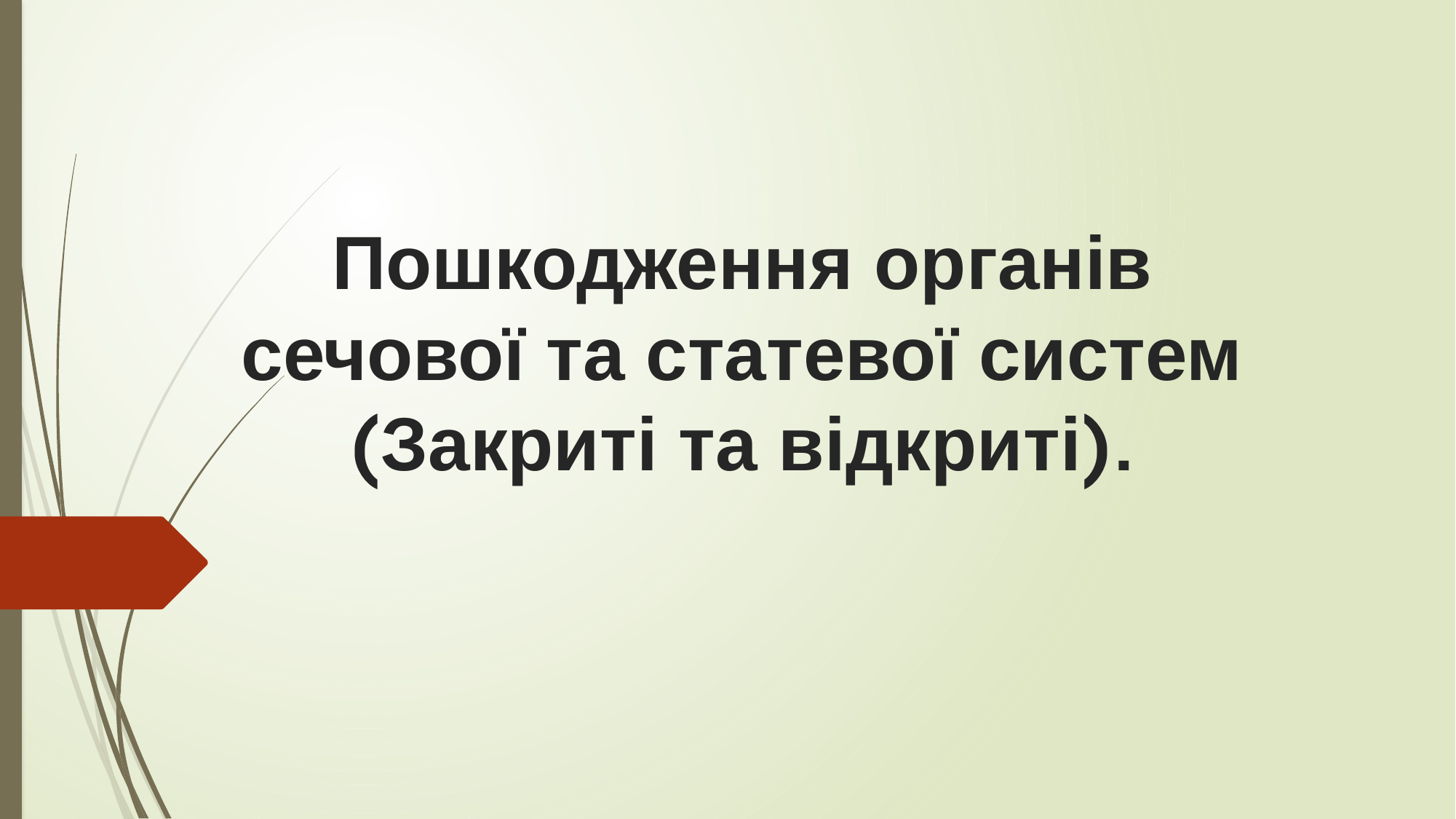

# Пошкодження органів сечової та статевої систем (Закриті та відкриті).